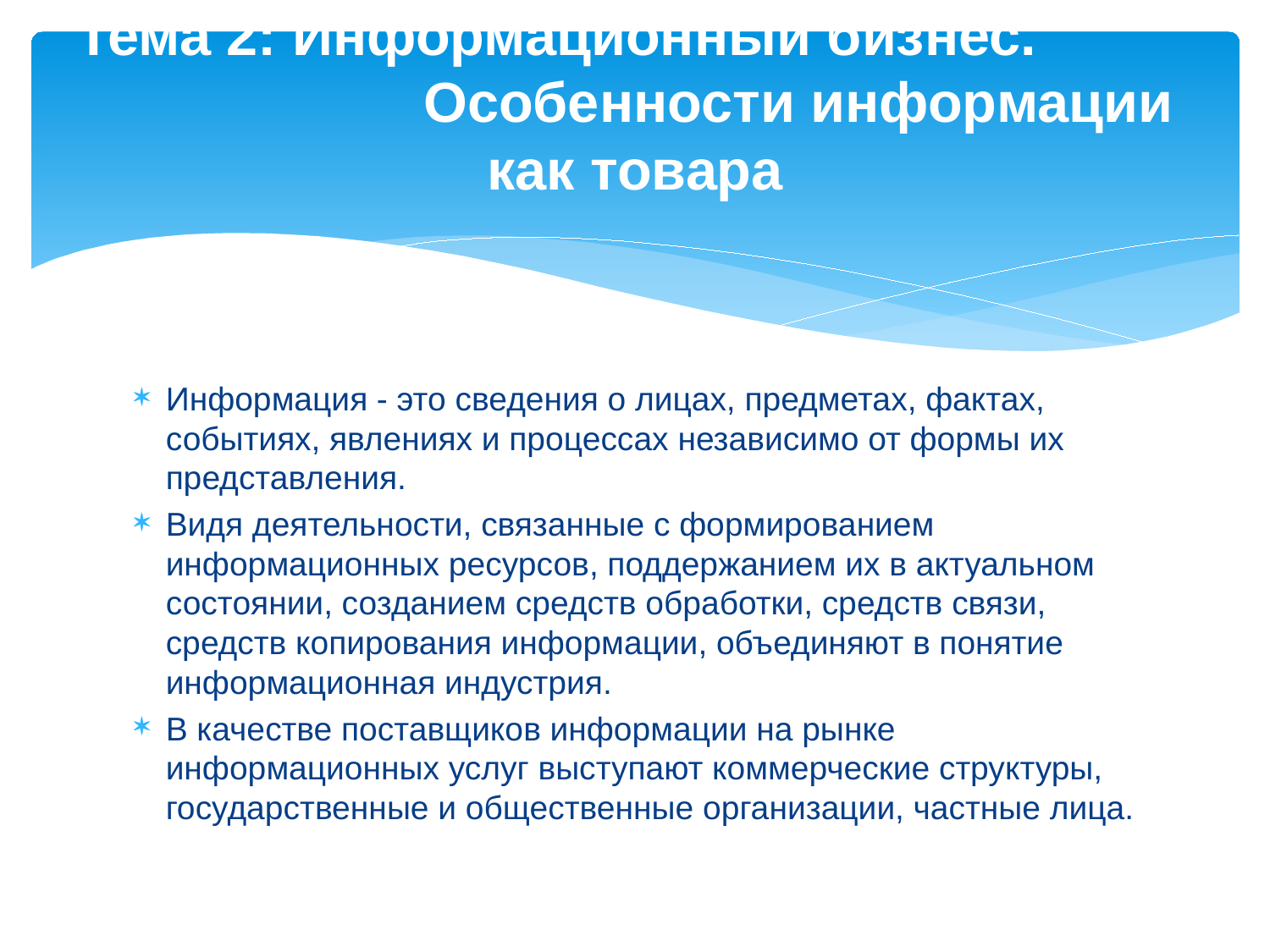

# Тема 2: Информационный бизнес.                                Особенности информации как товара
Информация - это сведения о лицах, предметах, фактах, событиях, явлениях и процессах независимо от формы их представления.
Видя деятельности, связанные с формированием информационных ресурсов, поддержанием их в актуальном состоянии, созданием средств обработки, средств связи, средств копирования информации, объединяют в понятие информационная индустрия.
В качестве поставщиков информации на рынке информационных услуг выступают коммерческие структуры, государственные и общественные организации, частные лица.